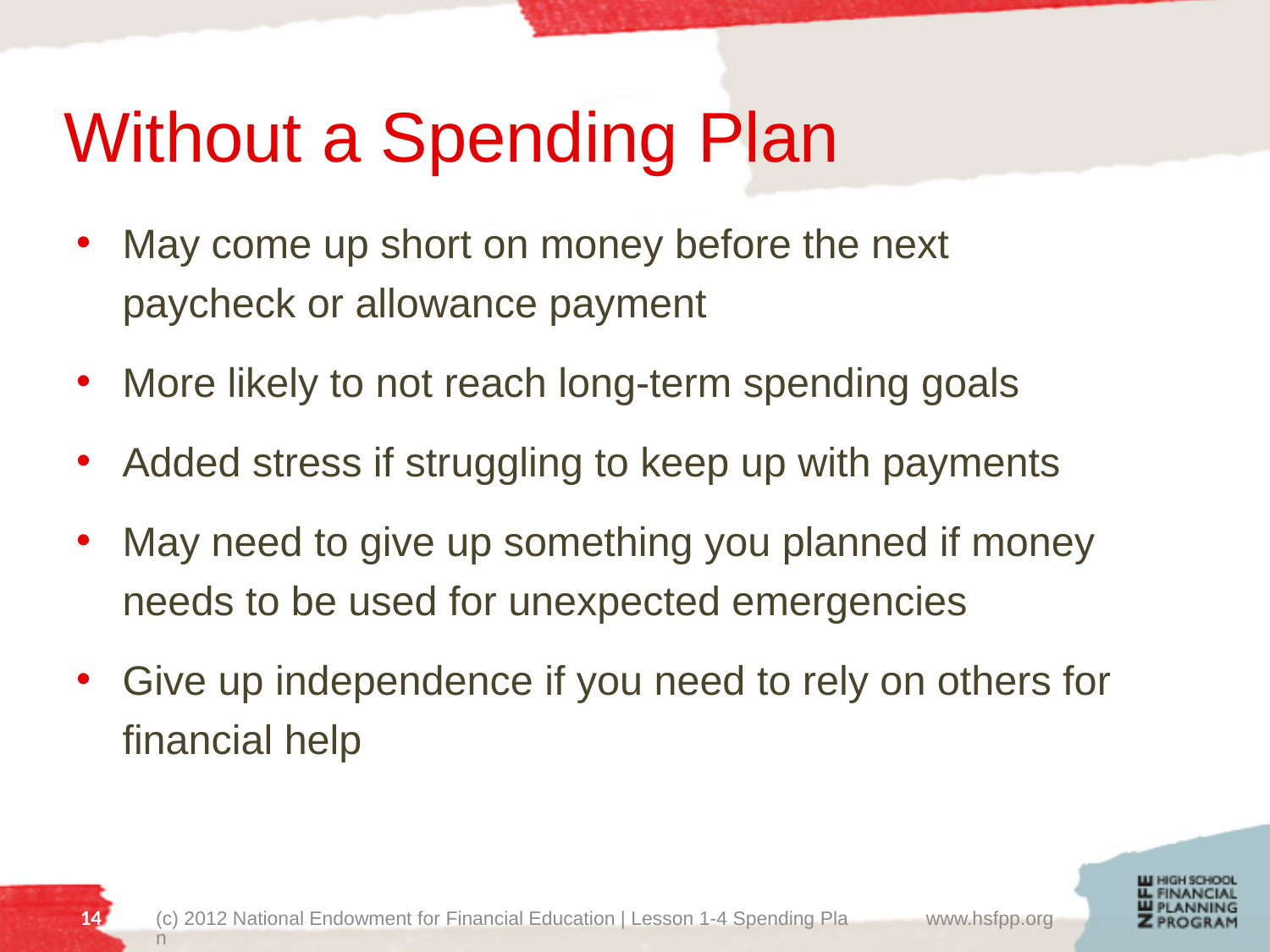

# Without a Spending Plan
May come up short on money before the next paycheck or allowance payment
More likely to not reach long-term spending goals
Added stress if struggling to keep up with payments
May need to give up something you planned if money needs to be used for unexpected emergencies
Give up independence if you need to rely on others for financial help
14
(c) 2012 National Endowment for Financial Education | Lesson 1-4 Spending Plan
www.hsfpp.org